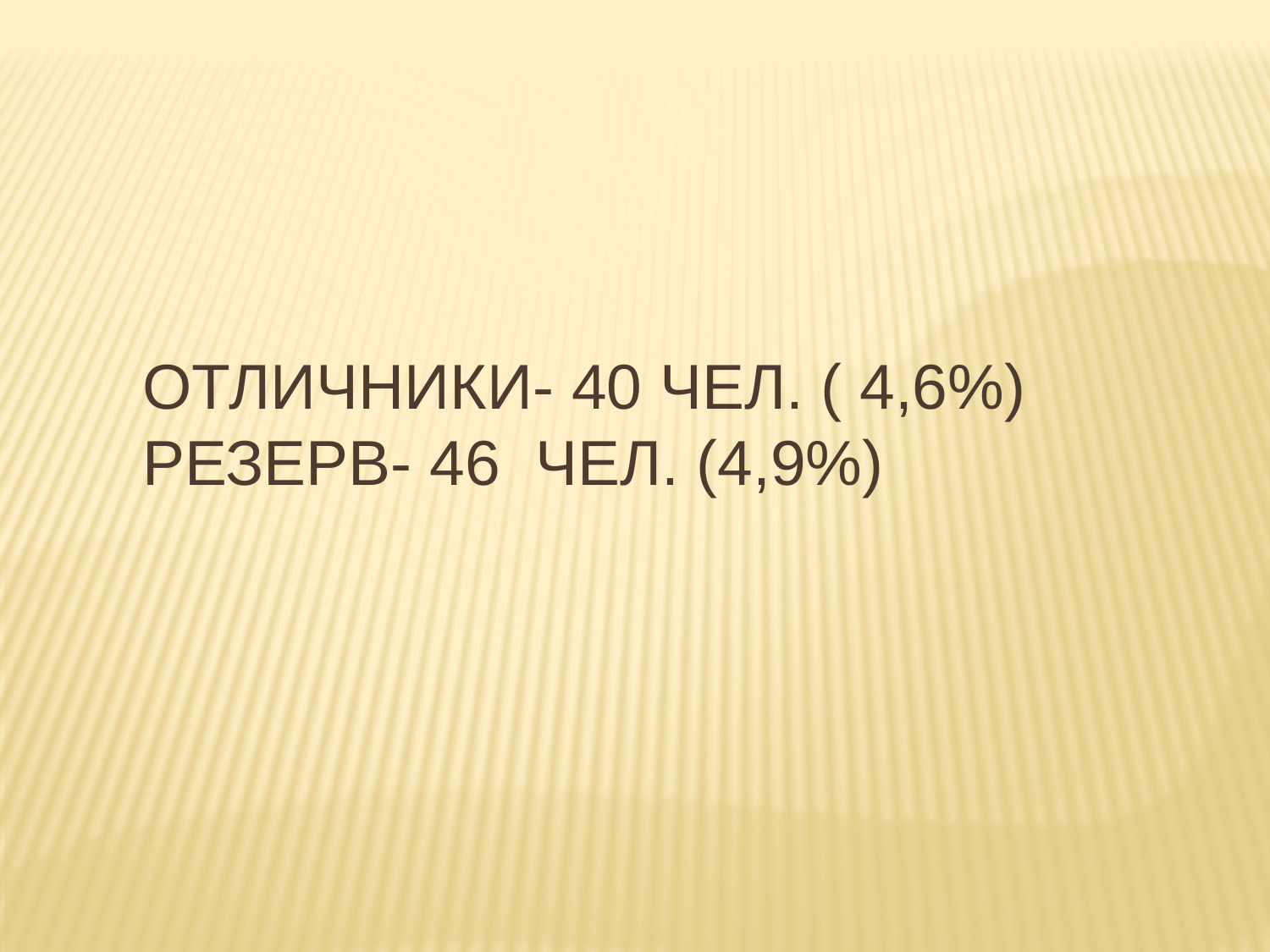

Отличники- 40 чел. ( 4,6%)
Резерв- 46  чел. (4,9%)